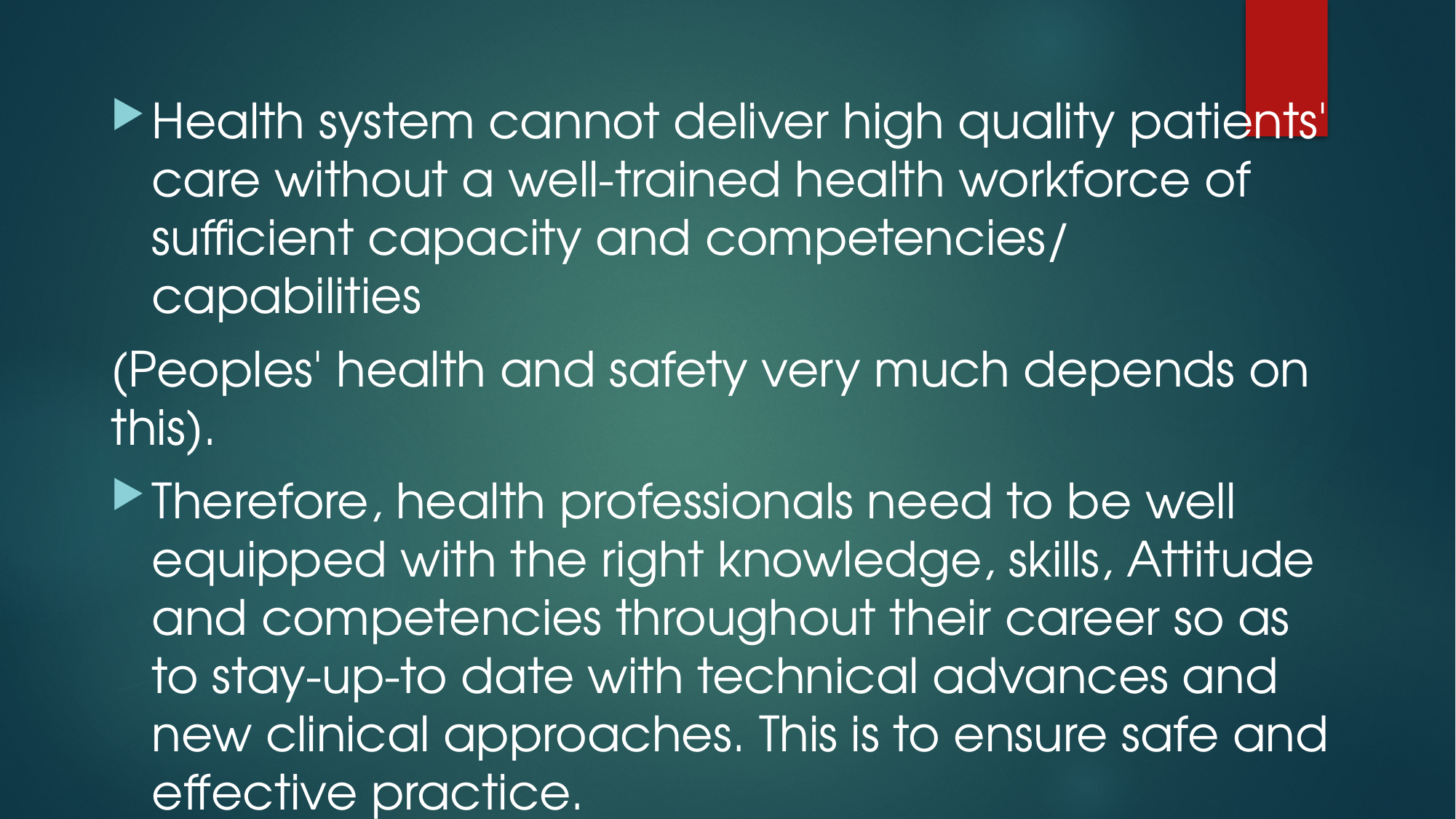

#
Health system cannot deliver high quality patients' care without a well-trained health workforce of sufficient capacity and competencies/ capabilities
(Peoples' health and safety very much depends on this).
Therefore, health professionals need to be well equipped with the right knowledge, skills, Attitude and competencies throughout their career so as to stay-up-to date with technical advances and new clinical approaches. This is to ensure safe and effective practice.